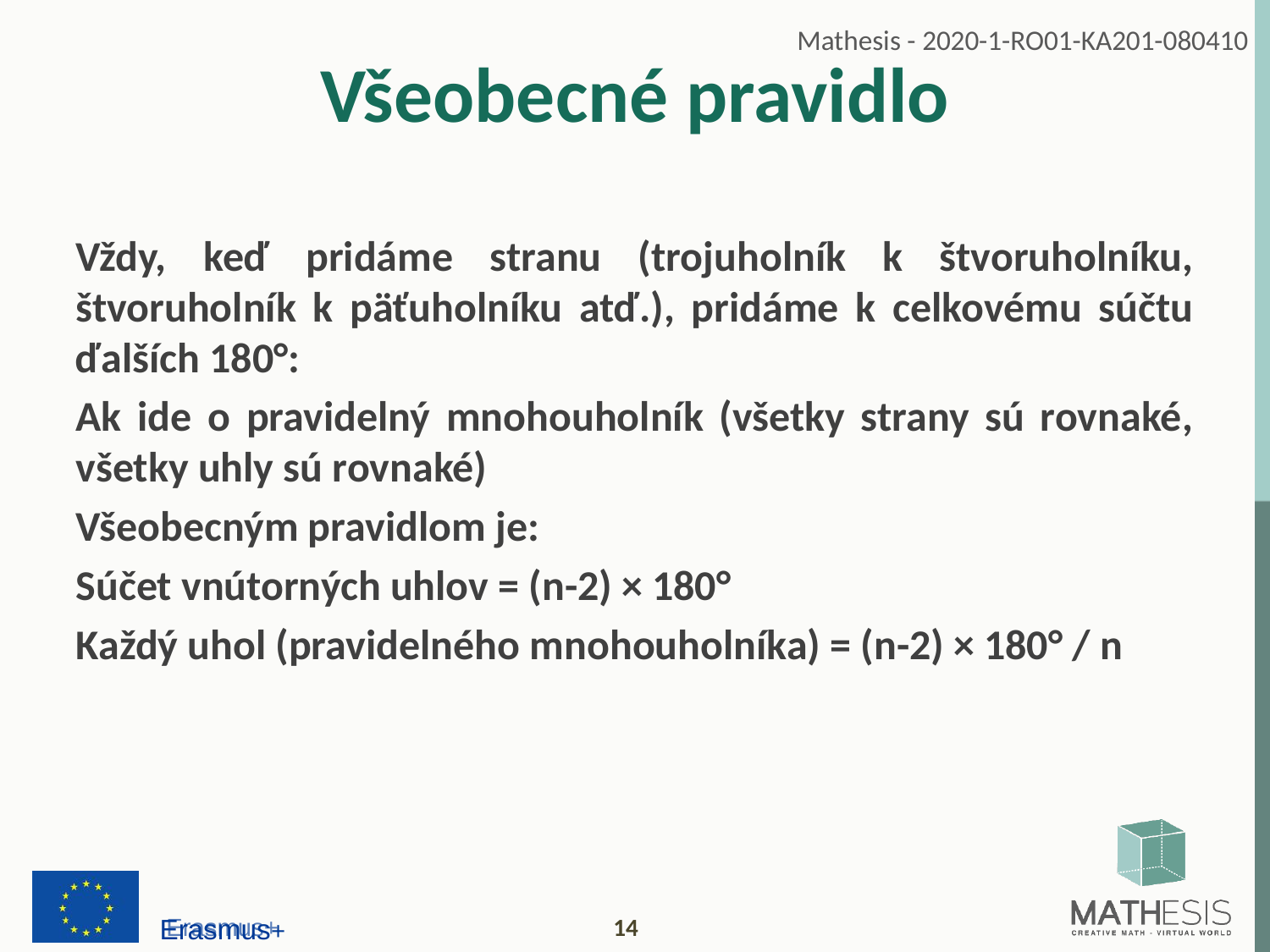

# Všeobecné pravidlo
Vždy, keď pridáme stranu (trojuholník k štvoruholníku, štvoruholník k päťuholníku atď.), pridáme k celkovému súčtu ďalších 180°:
Ak ide o pravidelný mnohouholník (všetky strany sú rovnaké, všetky uhly sú rovnaké)
Všeobecným pravidlom je:
Súčet vnútorných uhlov = (n-2) × 180°
Každý uhol (pravidelného mnohouholníka) = (n-2) × 180° / n